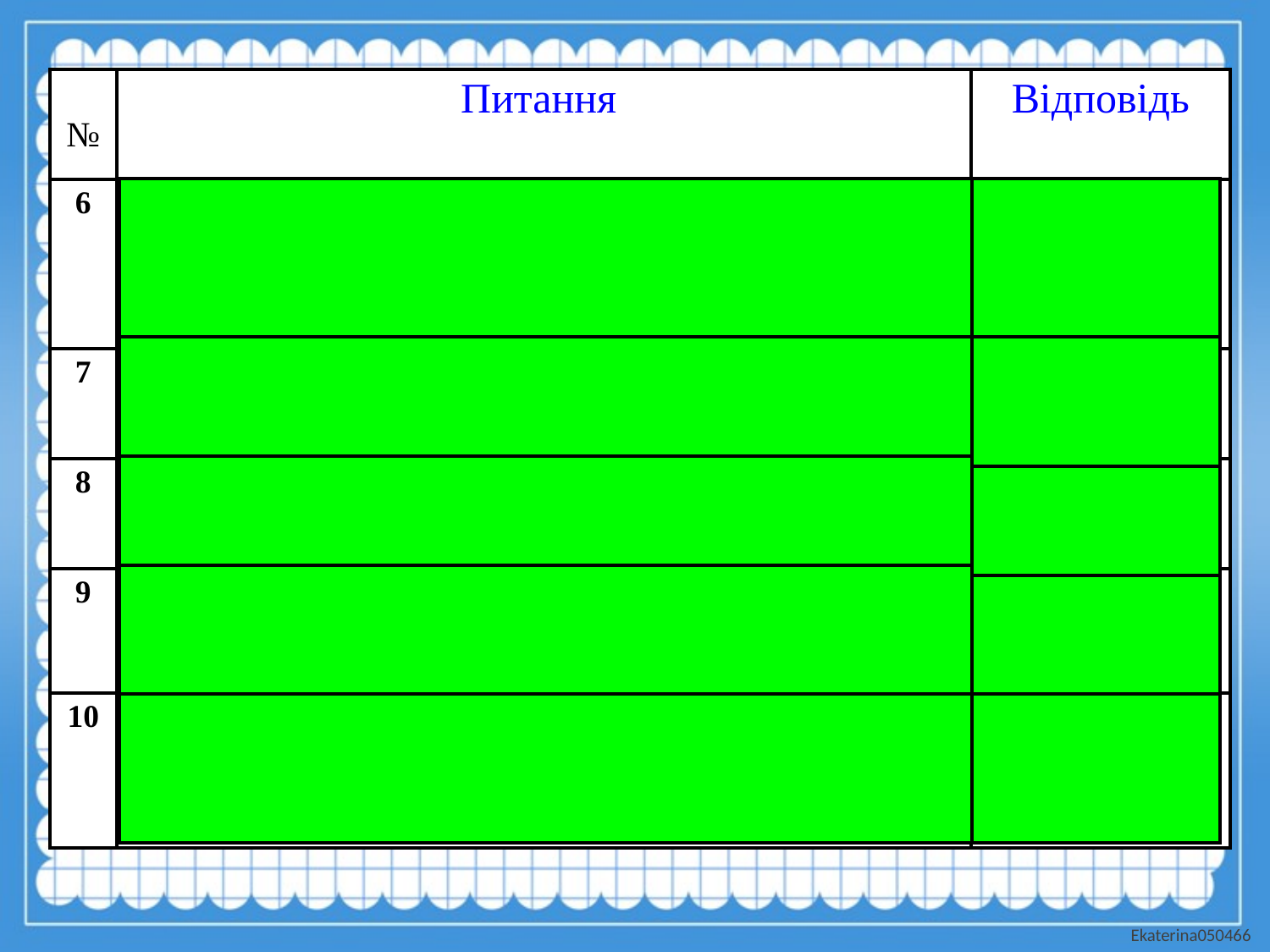

| № | Питання | Відповідь |
| --- | --- | --- |
| 6 | Як називається число, яке задовольняє рівняння? | корінь |
| 7 | Добуток кількох рівних множників? | Степінь |
| 8 | Незалежна змінна функції? | Аргумент |
| 9 | Рівність двох відношень? | Пропорція |
| 10 | Третій степінь числа? | Куб |
|  |
| --- |
|  |
| --- |
|  |
| --- |
|  |
| --- |
|  |
| --- |
|  |
| --- |
|  |
| --- |
|  |
| --- |
|  |
| --- |
|  |
| --- |
|  |
| --- |